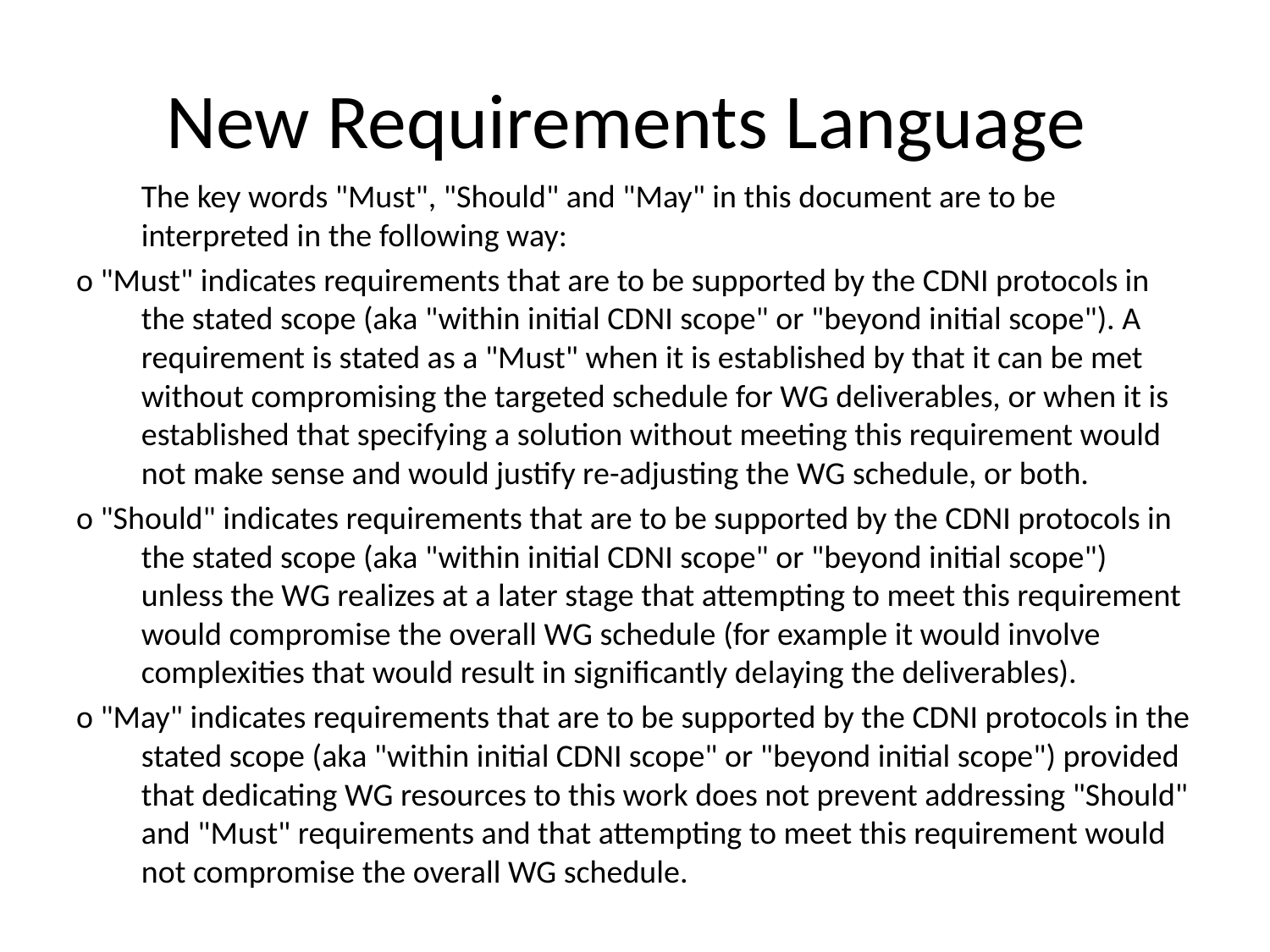

# New Requirements Language
	The key words "Must", "Should" and "May" in this document are to be interpreted in the following way:
o "Must" indicates requirements that are to be supported by the CDNI protocols in the stated scope (aka "within initial CDNI scope" or "beyond initial scope"). A requirement is stated as a "Must" when it is established by that it can be met without compromising the targeted schedule for WG deliverables, or when it is established that specifying a solution without meeting this requirement would not make sense and would justify re-adjusting the WG schedule, or both.
o "Should" indicates requirements that are to be supported by the CDNI protocols in the stated scope (aka "within initial CDNI scope" or "beyond initial scope") unless the WG realizes at a later stage that attempting to meet this requirement would compromise the overall WG schedule (for example it would involve complexities that would result in significantly delaying the deliverables).
o "May" indicates requirements that are to be supported by the CDNI protocols in the stated scope (aka "within initial CDNI scope" or "beyond initial scope") provided that dedicating WG resources to this work does not prevent addressing "Should" and "Must" requirements and that attempting to meet this requirement would not compromise the overall WG schedule.